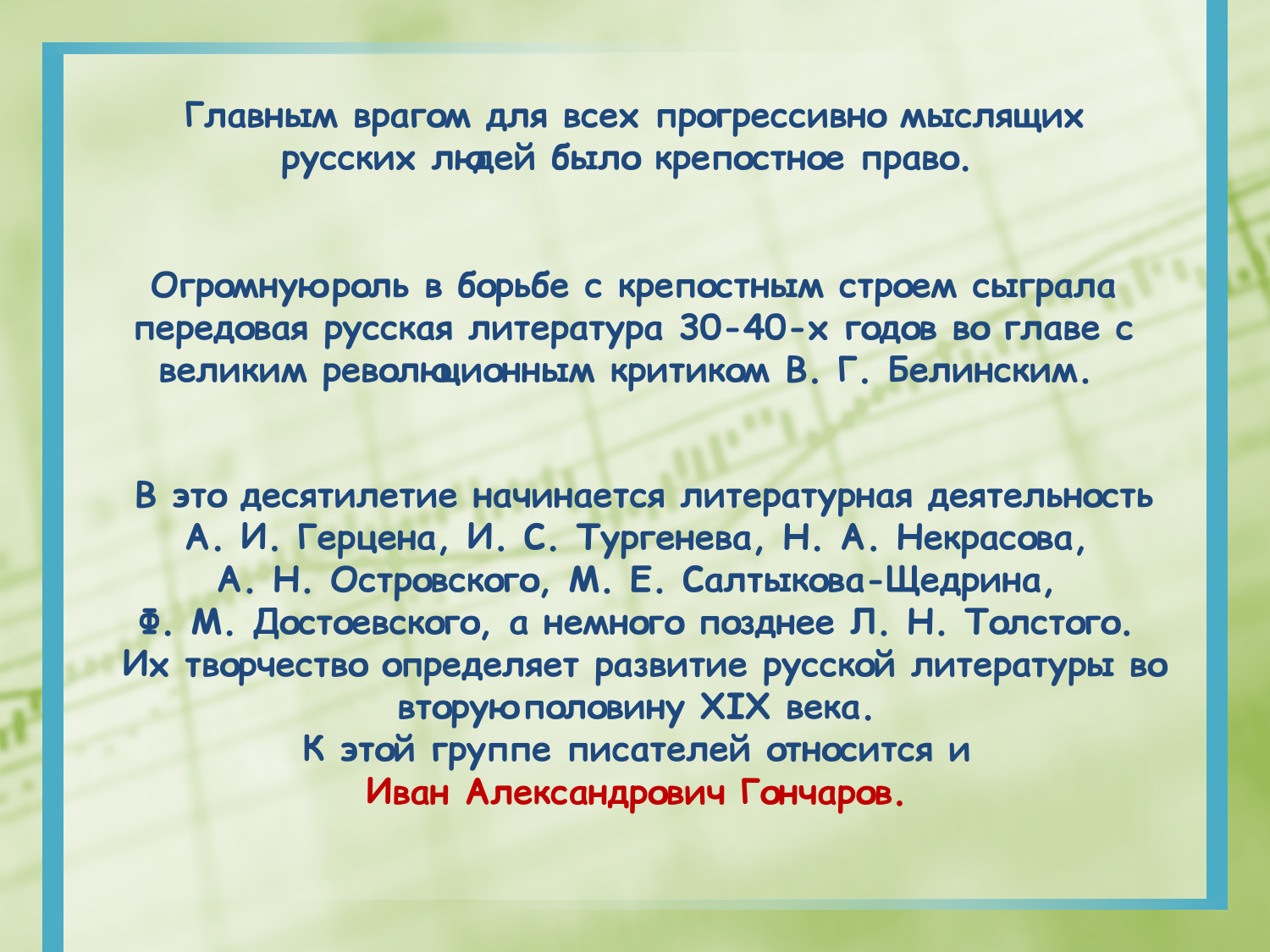

Главным врагом для всех прогрессивно мыслящих русских людей было крепостное право.
Огромную роль в борьбе с крепостным строем сыграла передовая русская литература 30-40-х годов во главе с великим революционным критиком В. Г. Белинским.
В это десятилетие начинается литературная деятельность А. И. Герцена, И. С. Тургенева, Н. А. Некрасова,
А. Н. Островского, М. Е. Салтыкова-Щедрина,
Ф. М. Достоевского, а немного позднее Л. Н. Толстого.
Их творчество определяет развитие русской литературы во вторую половину XIX века.
К этой группе писателей относится и
Иван Александрович Гончаров.